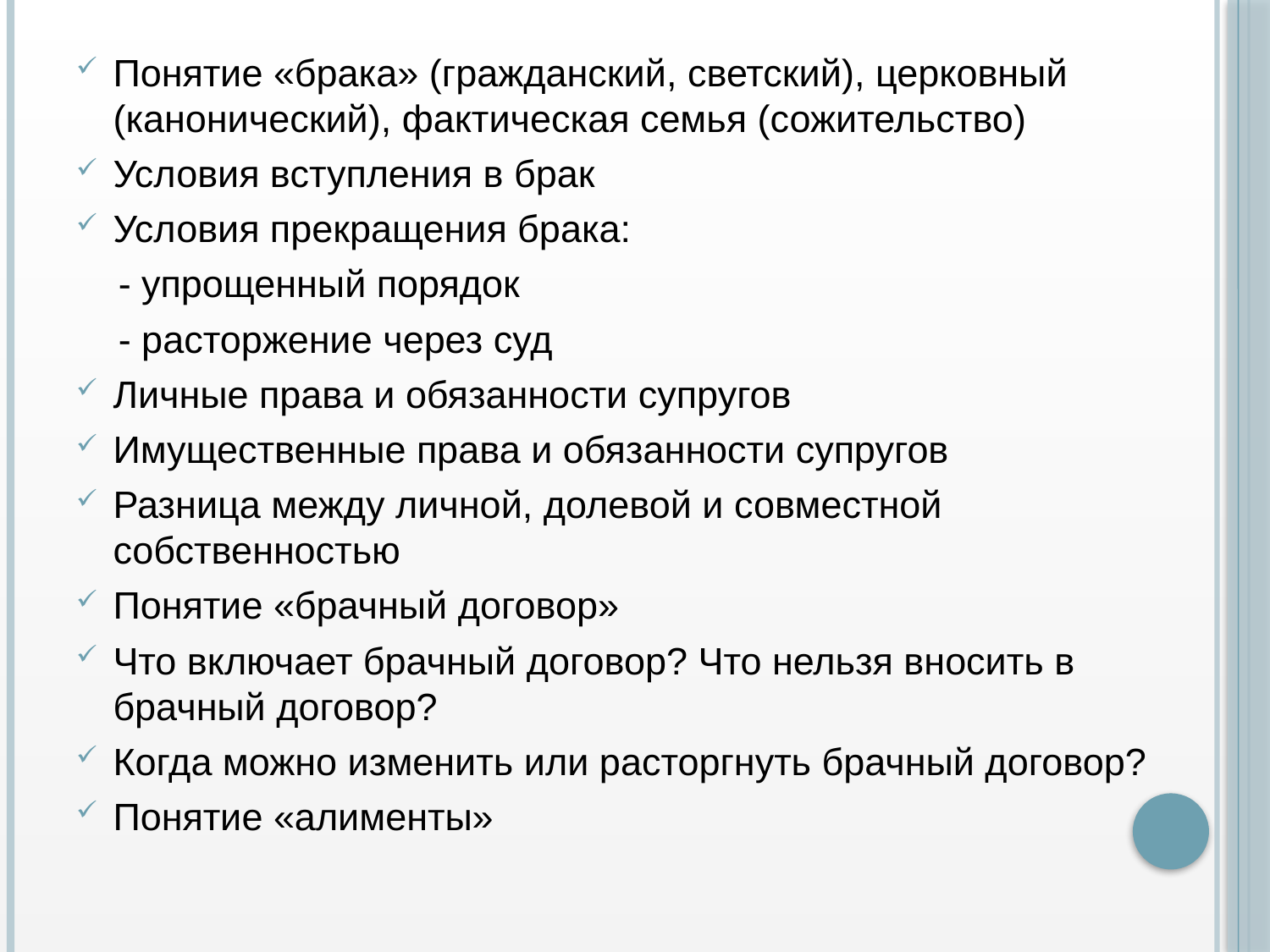

Понятие «брака» (гражданский, светский), церковный (канонический), фактическая семья (сожительство)
Условия вступления в брак
Условия прекращения брака:
    - упрощенный порядок
    - расторжение через суд
Личные права и обязанности супругов
Имущественные права и обязанности супругов
Разница между личной, долевой и совместной собственностью
Понятие «брачный договор»
Что включает брачный договор? Что нельзя вносить в брачный договор?
Когда можно изменить или расторгнуть брачный договор?
Понятие «алименты»